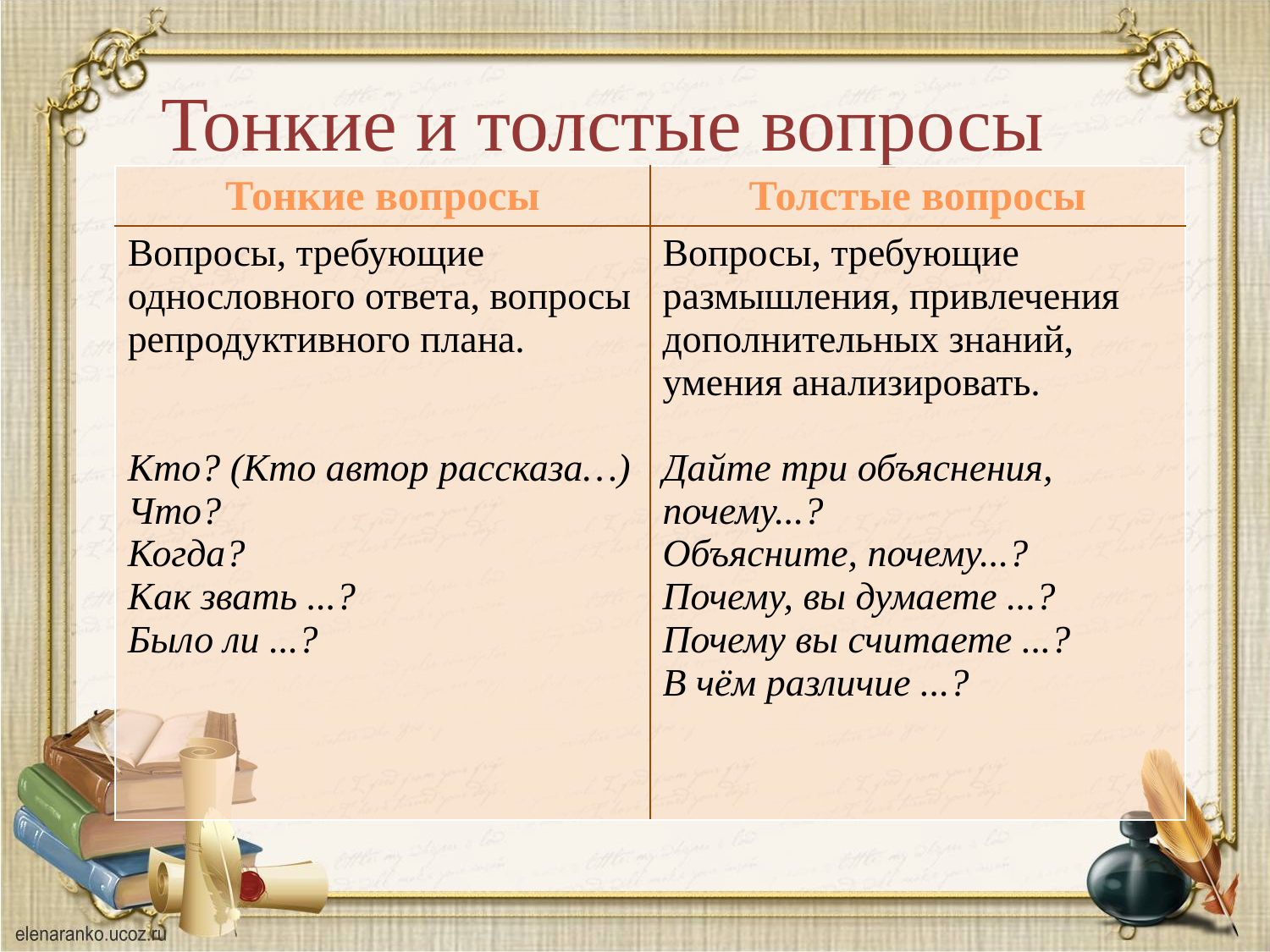

# Тонкие и толстые вопросы
| Тонкие вопросы | Толстые вопросы |
| --- | --- |
| Вопросы, требующие однословного ответа, вопросы репродуктивного плана. Кто? (Кто автор рассказа…) Что? Когда? Как звать ...? Было ли ...? | Вопросы, требующие размышления, привлечения дополнительных знаний, умения анализировать. Дайте три объяснения, почему...? Объясните, почему...? Почему, вы думаете ...? Почему вы считаете ...? В чём различие ...? |